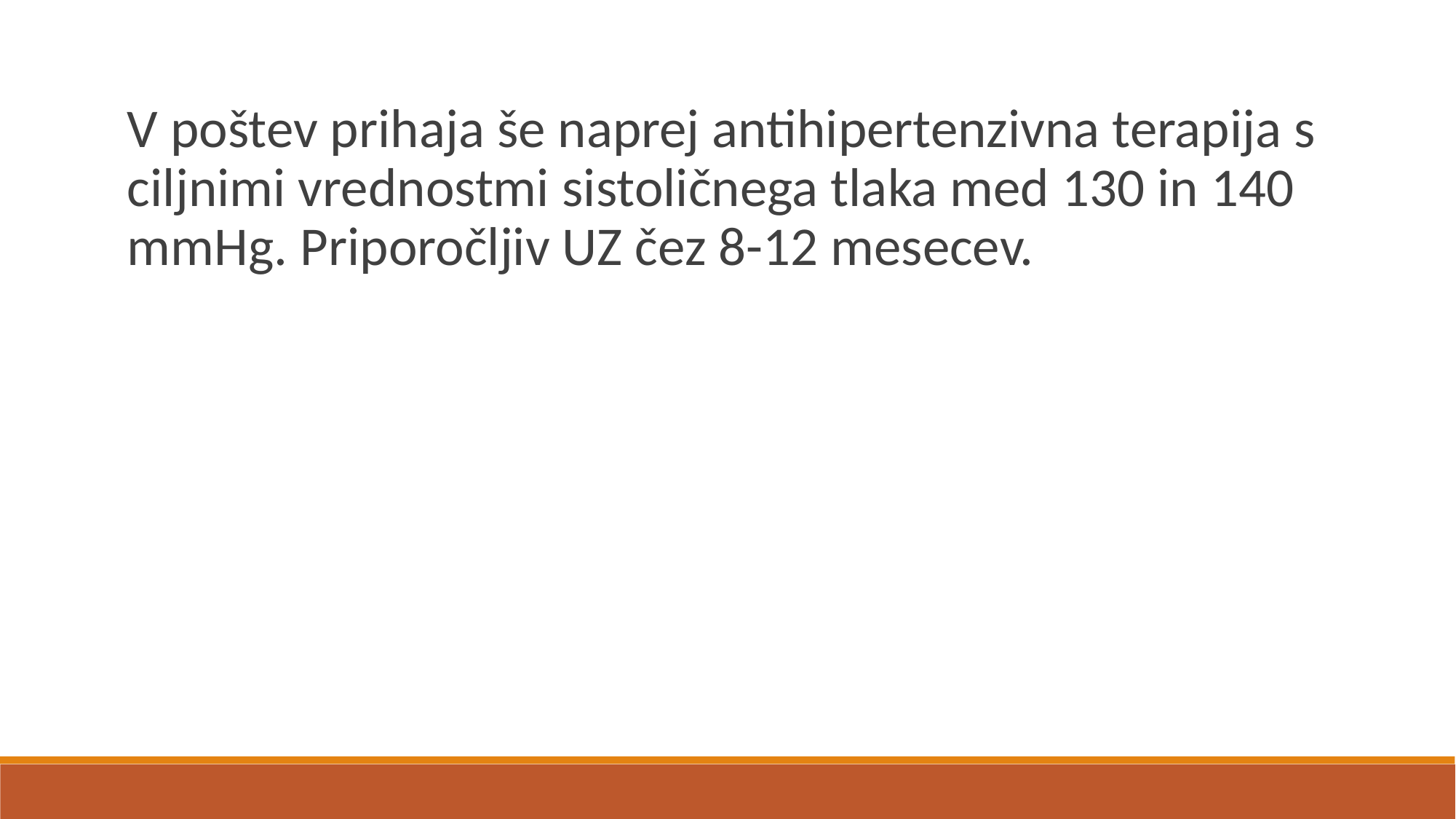

.
V poštev prihaja še naprej antihipertenzivna terapija s ciljnimi vrednostmi sistoličnega tlaka med 130 in 140 mmHg. Priporočljiv UZ čez 8-12 mesecev.